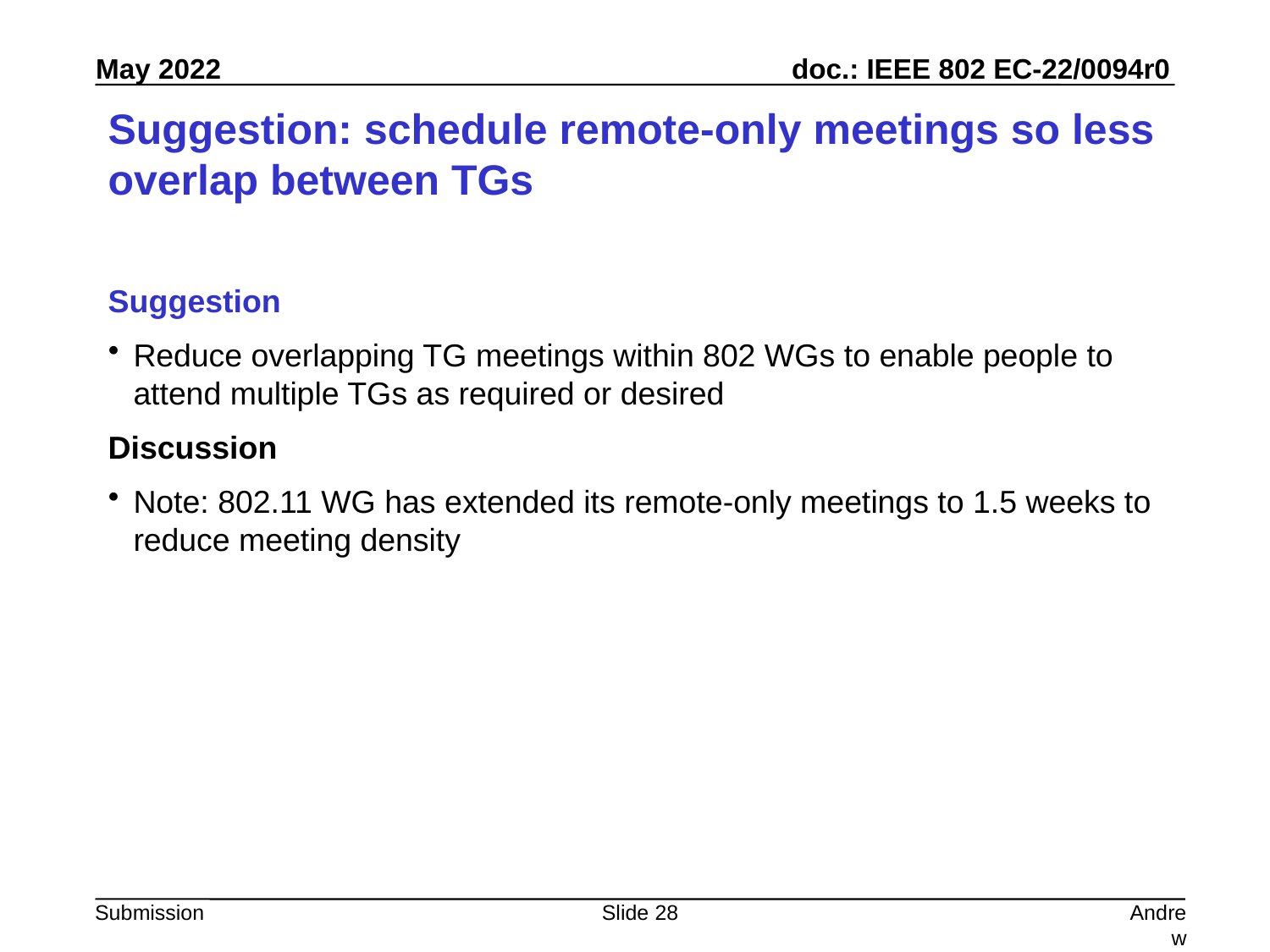

# Suggestion: schedule remote-only meetings so less overlap between TGs
Suggestion
Reduce overlapping TG meetings within 802 WGs to enable people to attend multiple TGs as required or desired
Discussion
Note: 802.11 WG has extended its remote-only meetings to 1.5 weeks to reduce meeting density

Slide 28
Andrew Myles, Cisco